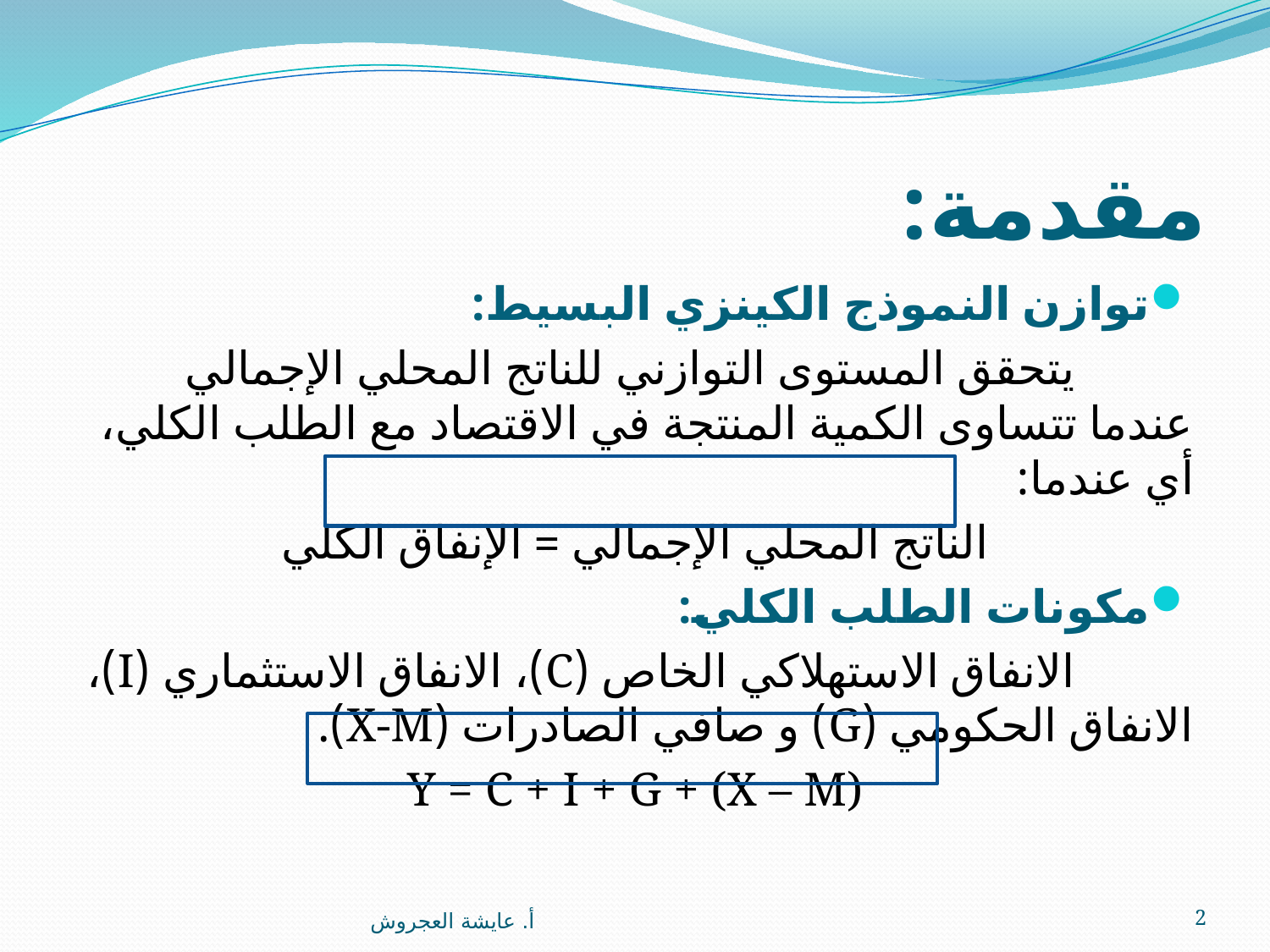

# مقدمة:
توازن النموذج الكينزي البسيط:
          يتحقق المستوى التوازني للناتج المحلي الإجمالي عندما تتساوى الكمية المنتجة في الاقتصاد مع الطلب الكلي، أي عندما:
الناتج المحلي الإجمالي = الإنفاق الكلي
مكونات الطلب الكلي:
          الانفاق الاستهلاكي الخاص (C)، الانفاق الاستثماري (I)، الانفاق الحكومي (G) و صافي الصادرات (X-M).
Y = C + I + G + (X – M)

أ. عايشة العجروش
2